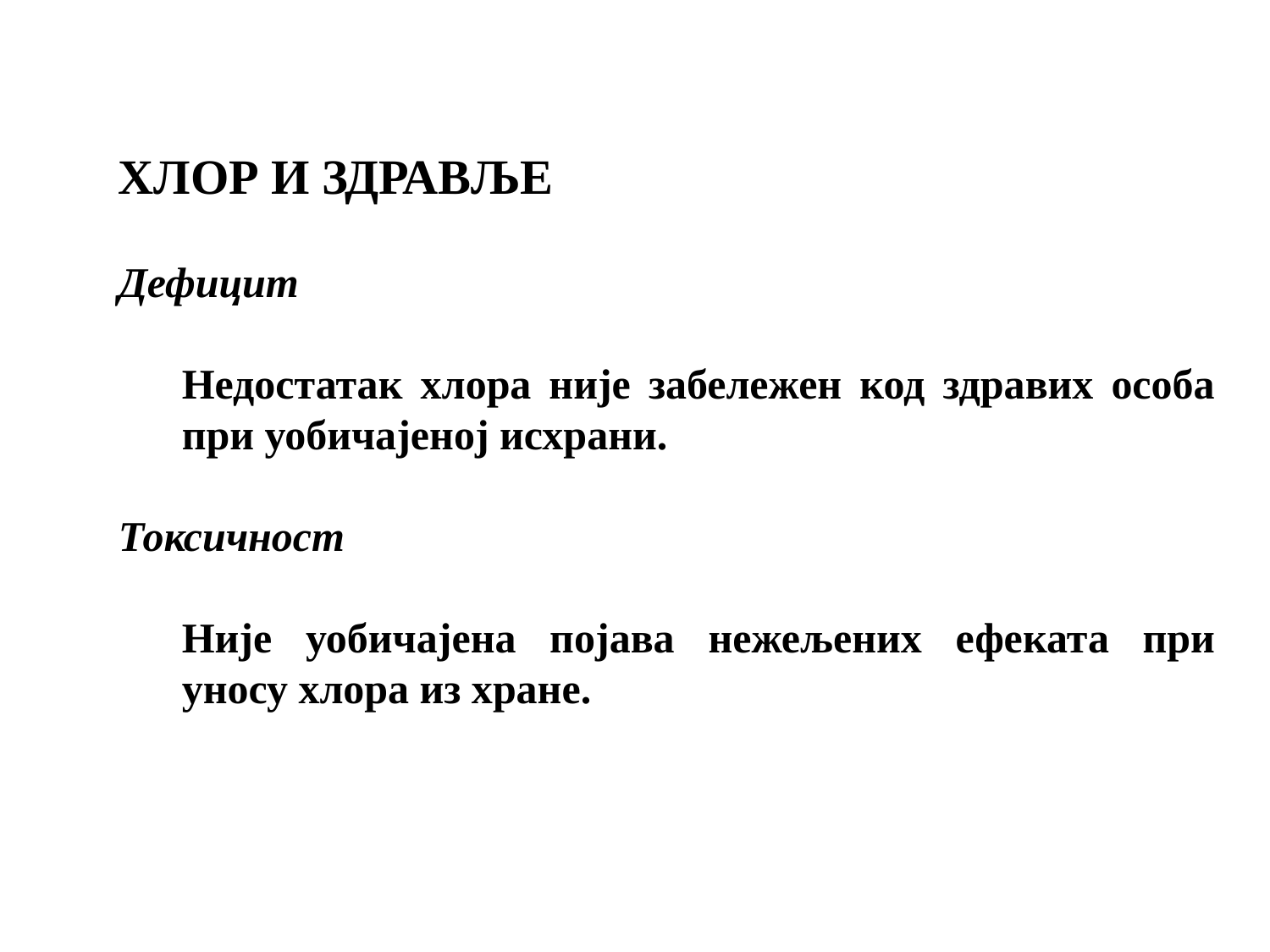

ХЛОР И ЗДРАВЉЕ

Дефицит

Недостатак хлора није забележен код здравих особа при уобичајеној исхрани.

Токсичност

Није уобичајена појава нежељених ефеката при уносу хлора из хране.